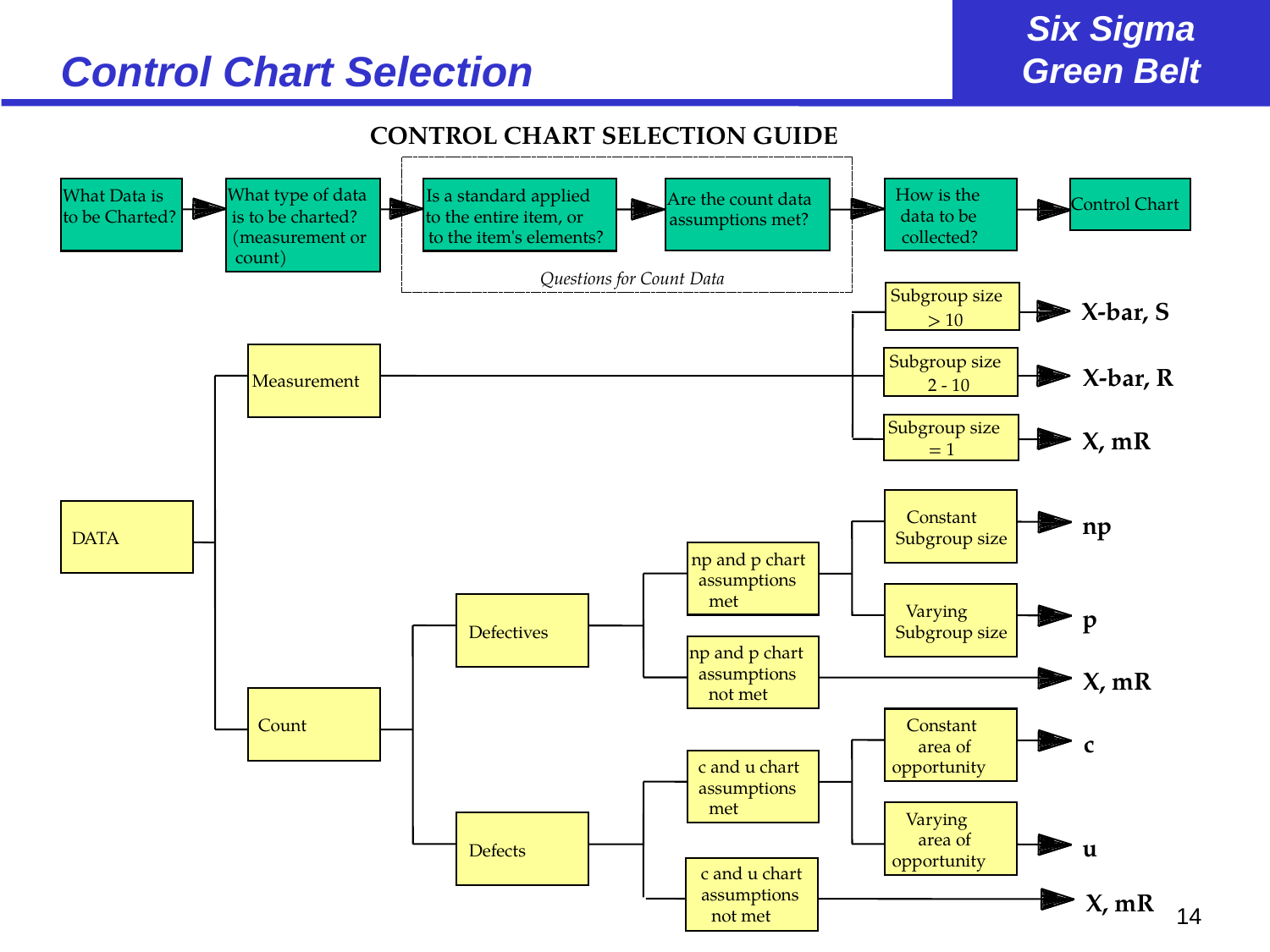

# Control Chart Selection

CONTROL CHART SELECTION GUIDE

What type of data
How is the
What Data is
Is a standard applied
Are the count data
Control Chart

data to be
to be Charted?
is to be charted?
to the entire item, or
assumptions met?

(measurement or
to the item's elements?
collected?
count)
Questions for Count Data

Subgroup size
X-bar, S

> 10

Subgroup size
X-bar, R

Measurement
2 - 10

Subgroup size
X, mR

= 1

Constant
np

DATA
Subgroup size

np and p chart
assumptions

met

Varying
p

Defectives
Subgroup size

np and p chart
assumptions
X, mR

not met

Count
Constant
c

area of

c and u chart
opportunity
assumptions

met

Varying

area of
u

Defects

opportunity

c and u chart
assumptions
X, mR

not met